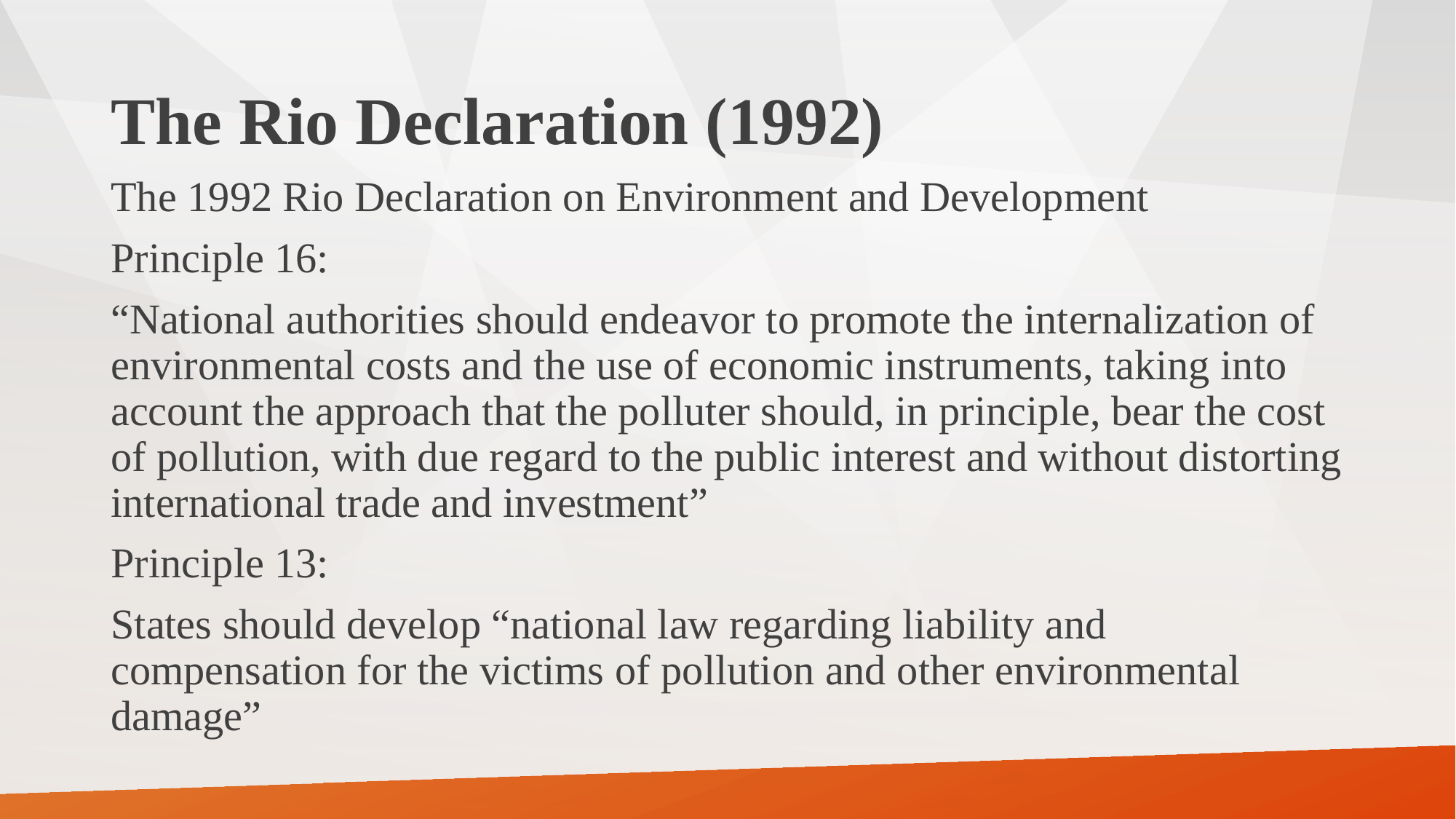

# The Rio Declaration (1992)
The 1992 Rio Declaration on Environment and Development
Principle 16:
“National authorities should endeavor to promote the internalization of environmental costs and the use of economic instruments, taking into account the approach that the polluter should, in principle, bear the cost of pollution, with due regard to the public interest and without distorting international trade and investment”
Principle 13:
States should develop “national law regarding liability and compensation for the victims of pollution and other environmental damage”